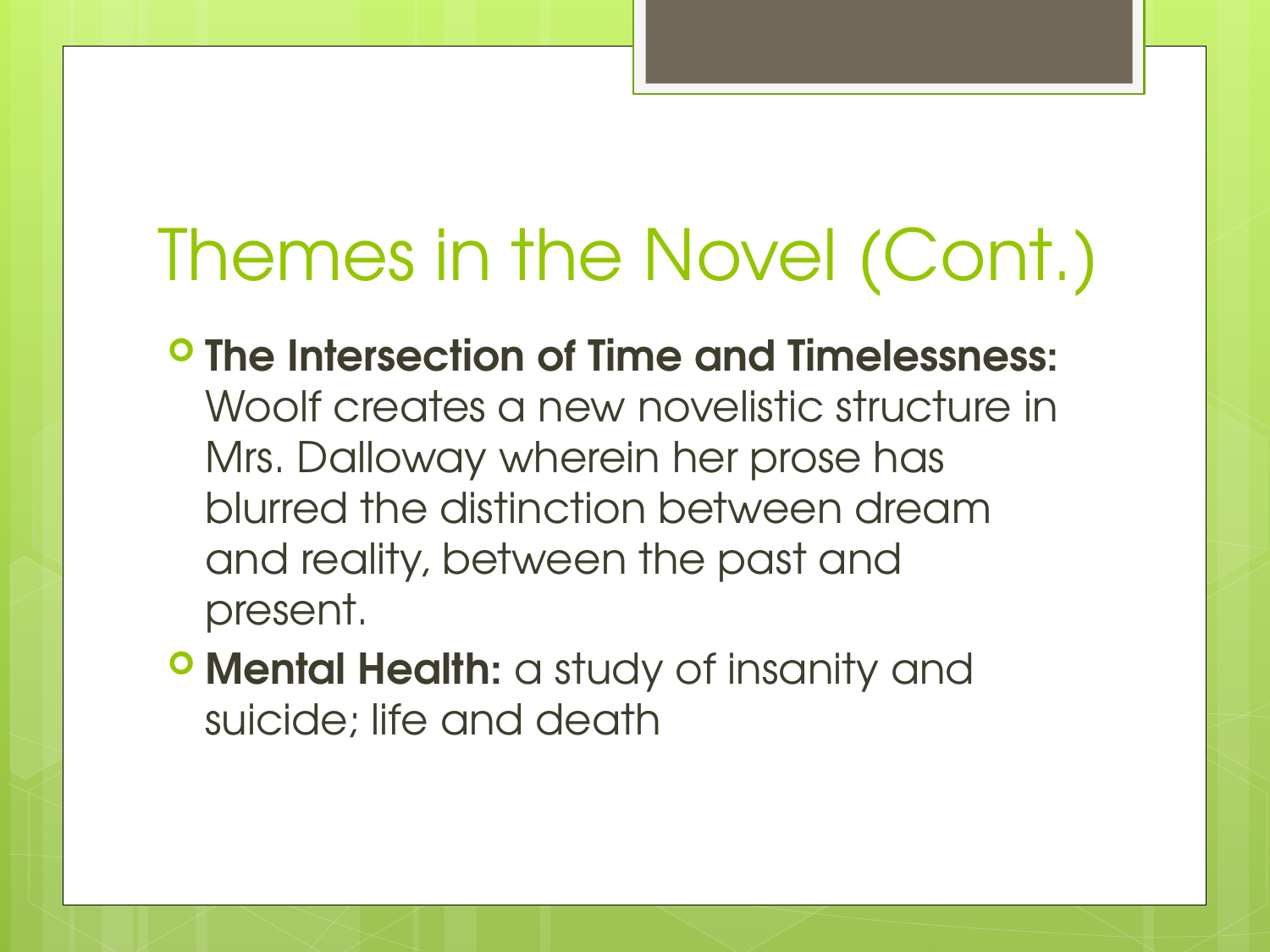

# Themes in the Novel (Cont.)
The Intersection of Time and Timelessness: Woolf creates a new novelistic structure in Mrs. Dalloway wherein her prose has blurred the distinction between dream and reality, between the past and present.
Mental Health: a study of insanity and suicide; life and death